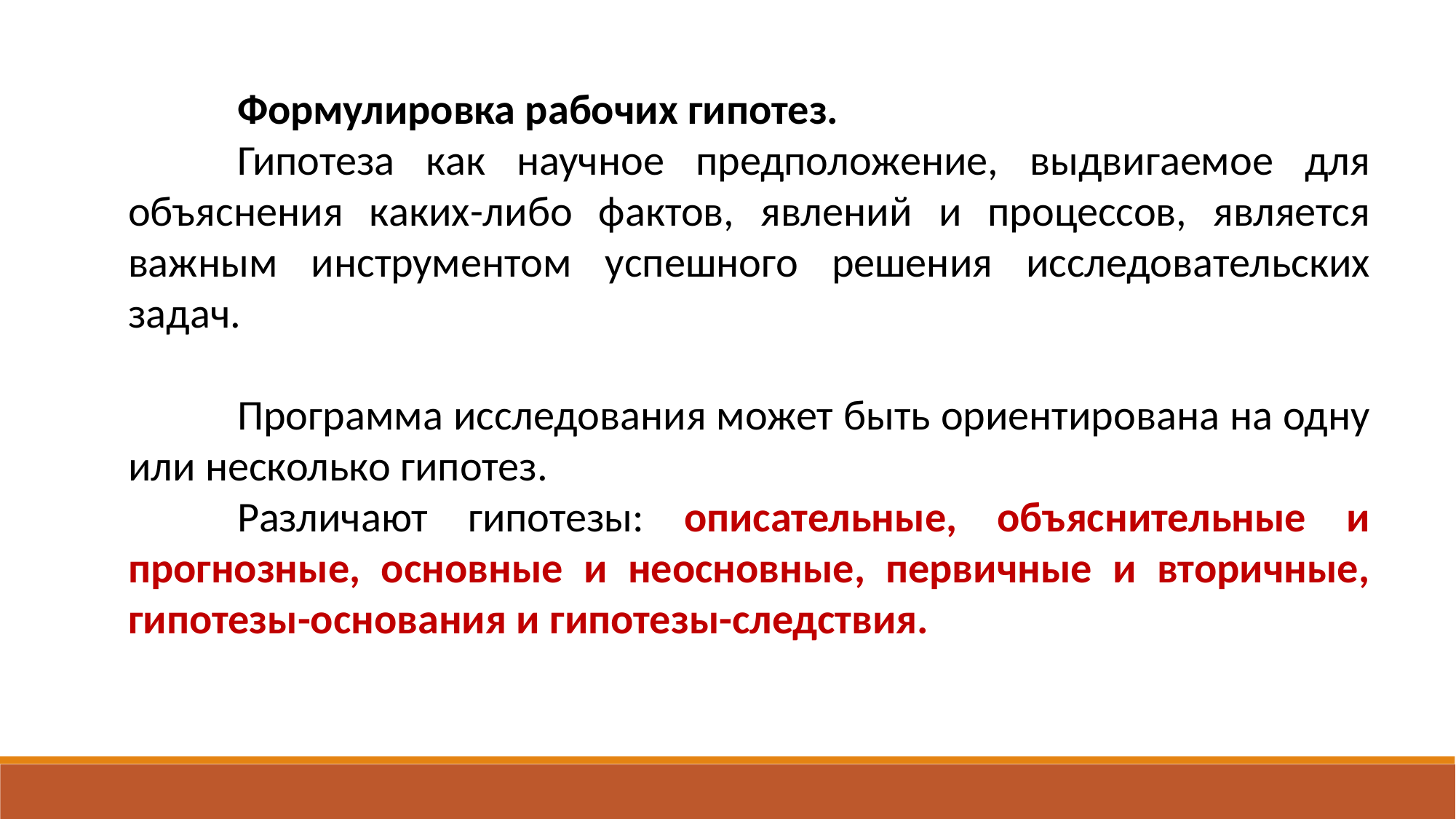

Формулировка рабочих гипотез.
	Гипотеза как научное предположение, выдвигаемое для объяснения каких-либо фактов, явлений и процессов, является важным инструментом успешного решения исследовательских задач.

	Программа исследования может быть ориентирована на одну или несколько гипотез.
	Различают гипотезы: описательные, объяснительные и прогнозные, основные и неосновные, первичные и вторичные, гипотезы-основания и гипотезы-следствия.